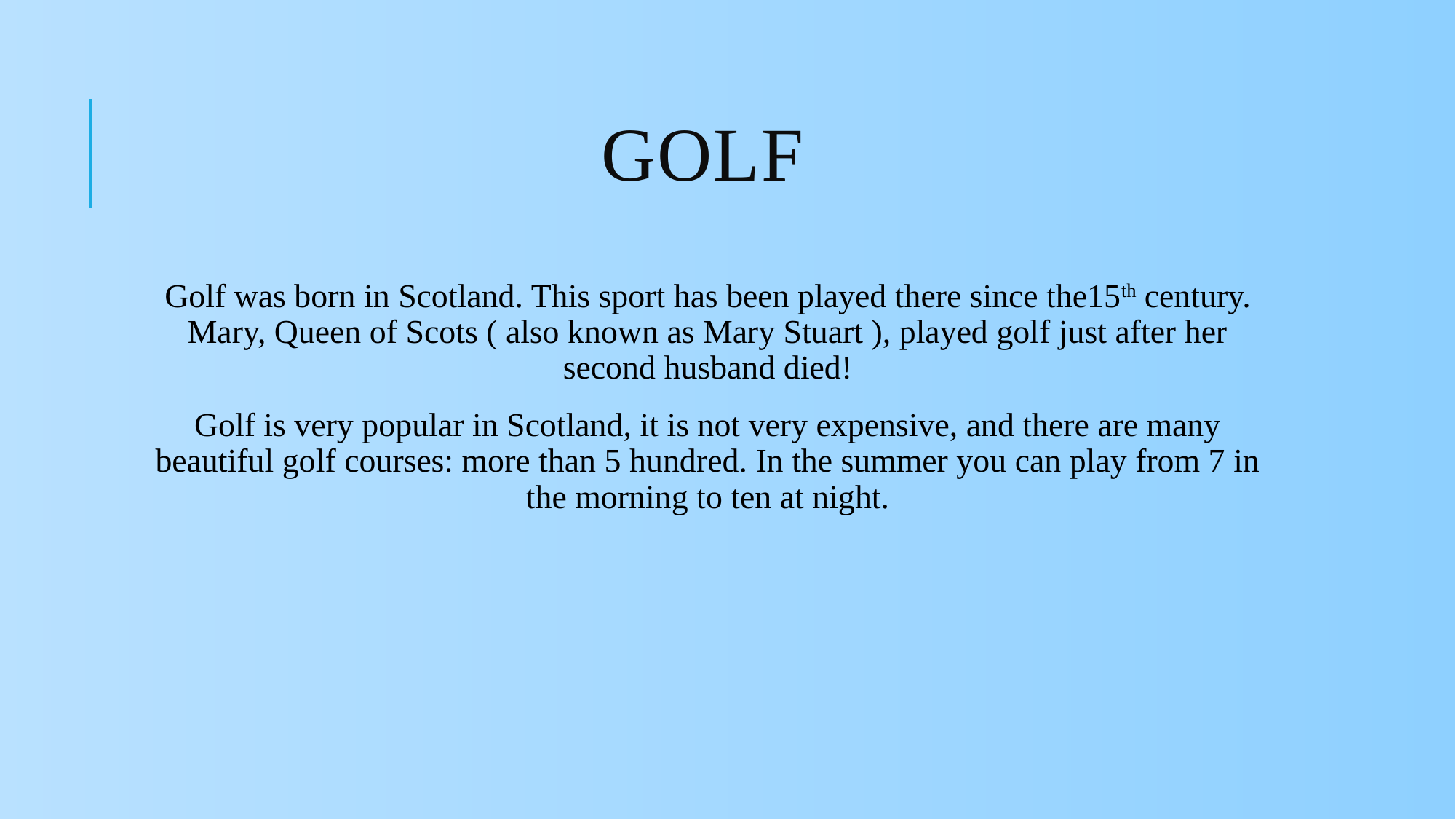

# golf
Golf was born in Scotland. This sport has been played there since the15th century. Mary, Queen of Scots ( also known as Mary Stuart ), played golf just after her second husband died!
Golf is very popular in Scotland, it is not very expensive, and there are many beautiful golf courses: more than 5 hundred. In the summer you can play from 7 in the morning to ten at night.